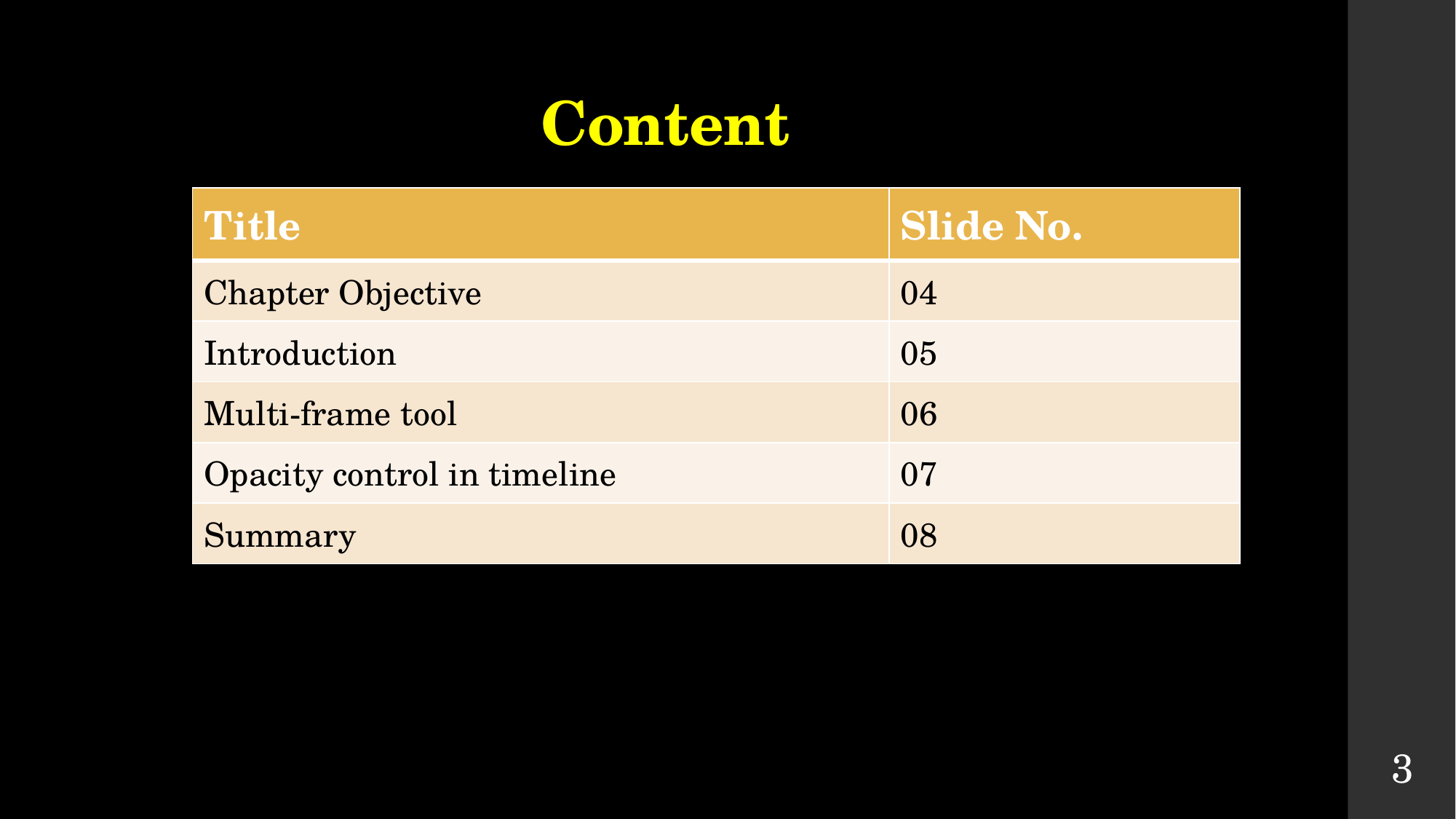

# Content
| Title | Slide No. |
| --- | --- |
| Chapter Objective | 04 |
| Introduction | 05 |
| Multi-frame tool | 06 |
| Opacity control in timeline | 07 |
| Summary | 08 |
3